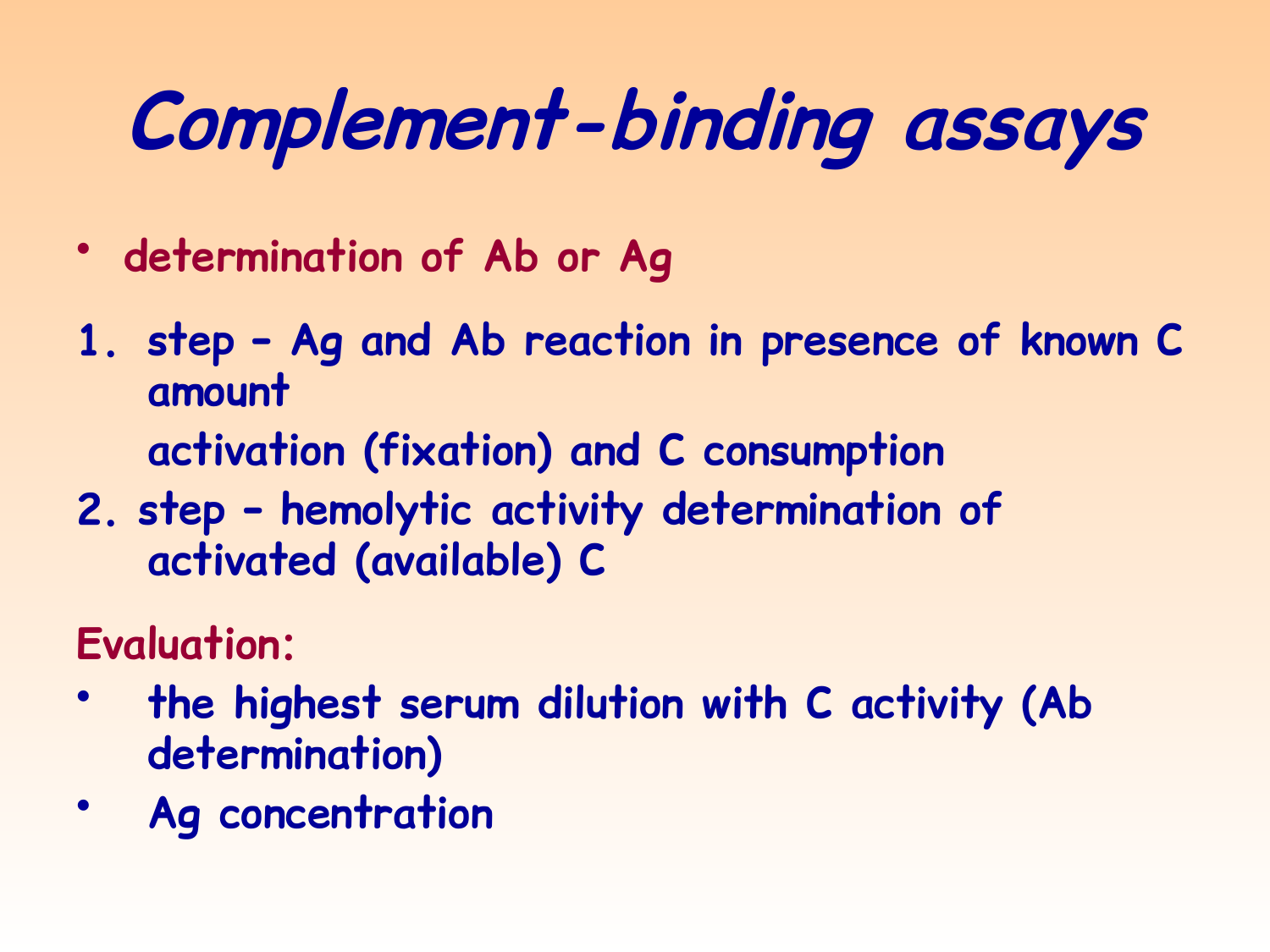

# Complement-binding assays
determination of Ab or Ag

step – Ag and Ab reaction in presence of known C amount
	activation (fixation) and C consumption
2. step – hemolytic activity determination of activated (available) C

Evaluation:
the highest serum dilution with C activity (Ab determination)
Ag concentration